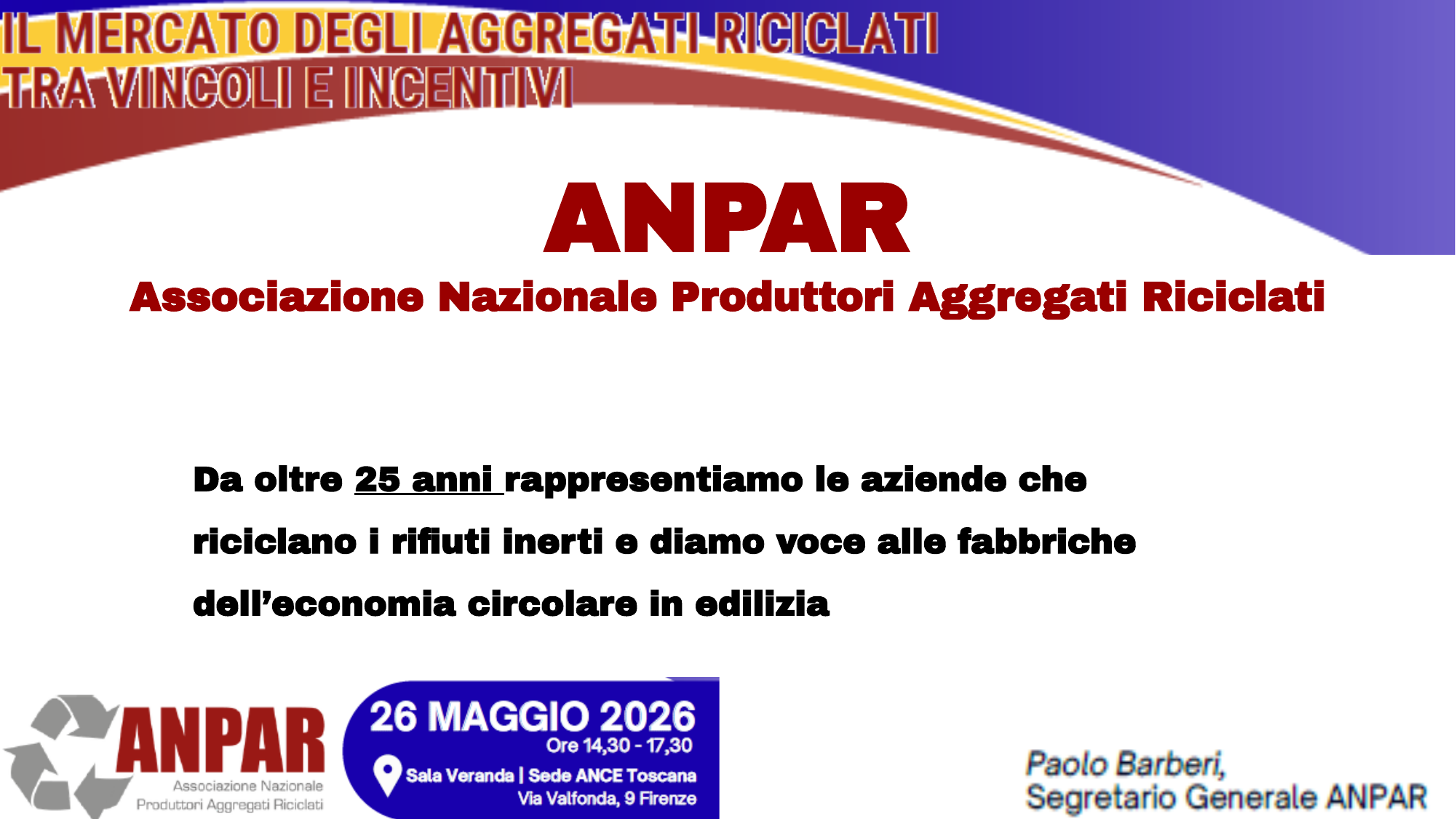

# ANPAR Associazione Nazionale Produttori Aggregati Riciclati
Da oltre 25 anni rappresentiamo le aziende che riciclano i rifiuti inerti e diamo voce alle fabbriche dell’economia circolare in edilizia